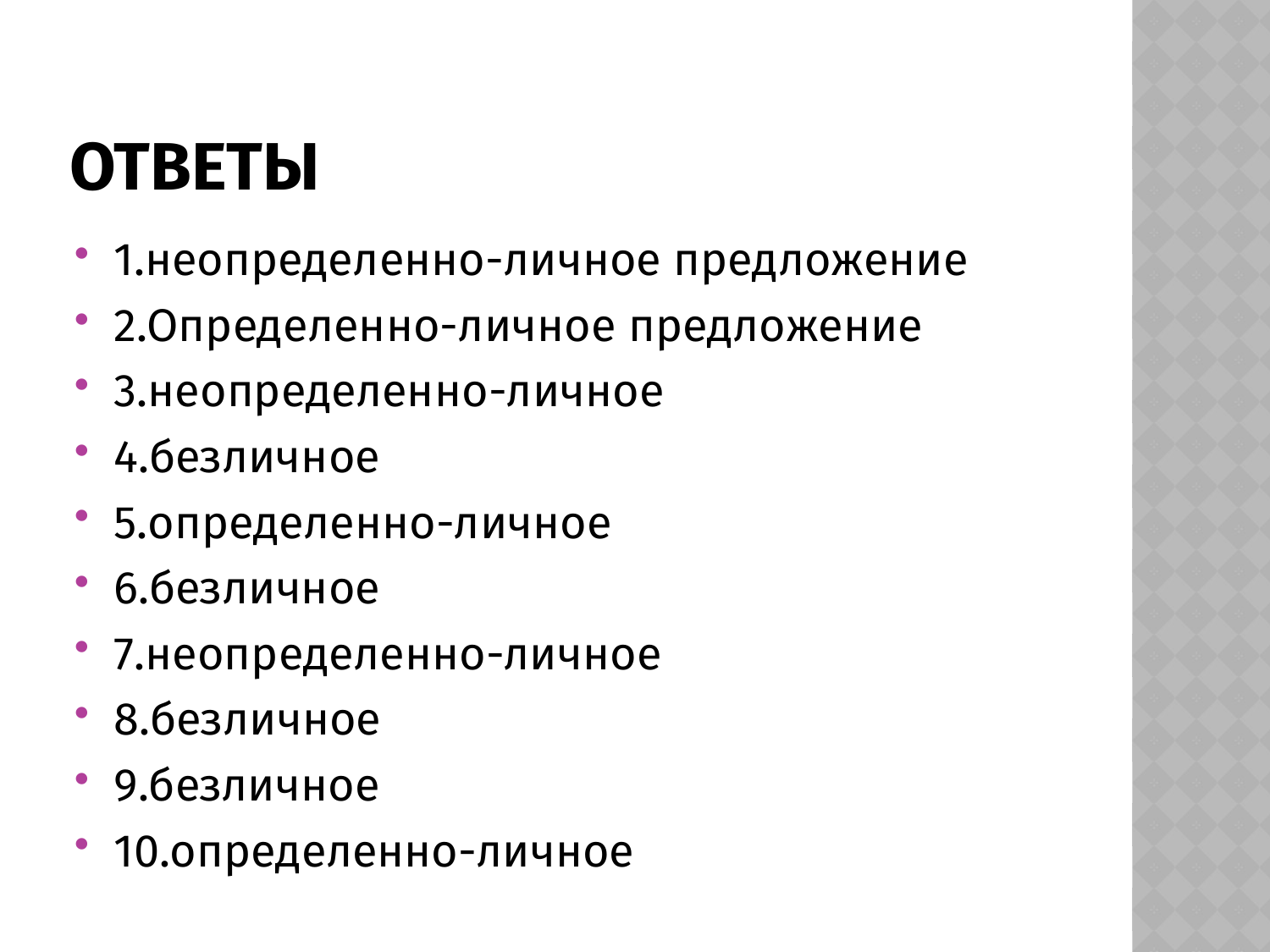

# Ответы
1.неопределенно-личное предложение
2.Определенно-личное предложение
3.неопределенно-личное
4.безличное
5.определенно-личное
6.безличное
7.неопределенно-личное
8.безличное
9.безличное
10.определенно-личное